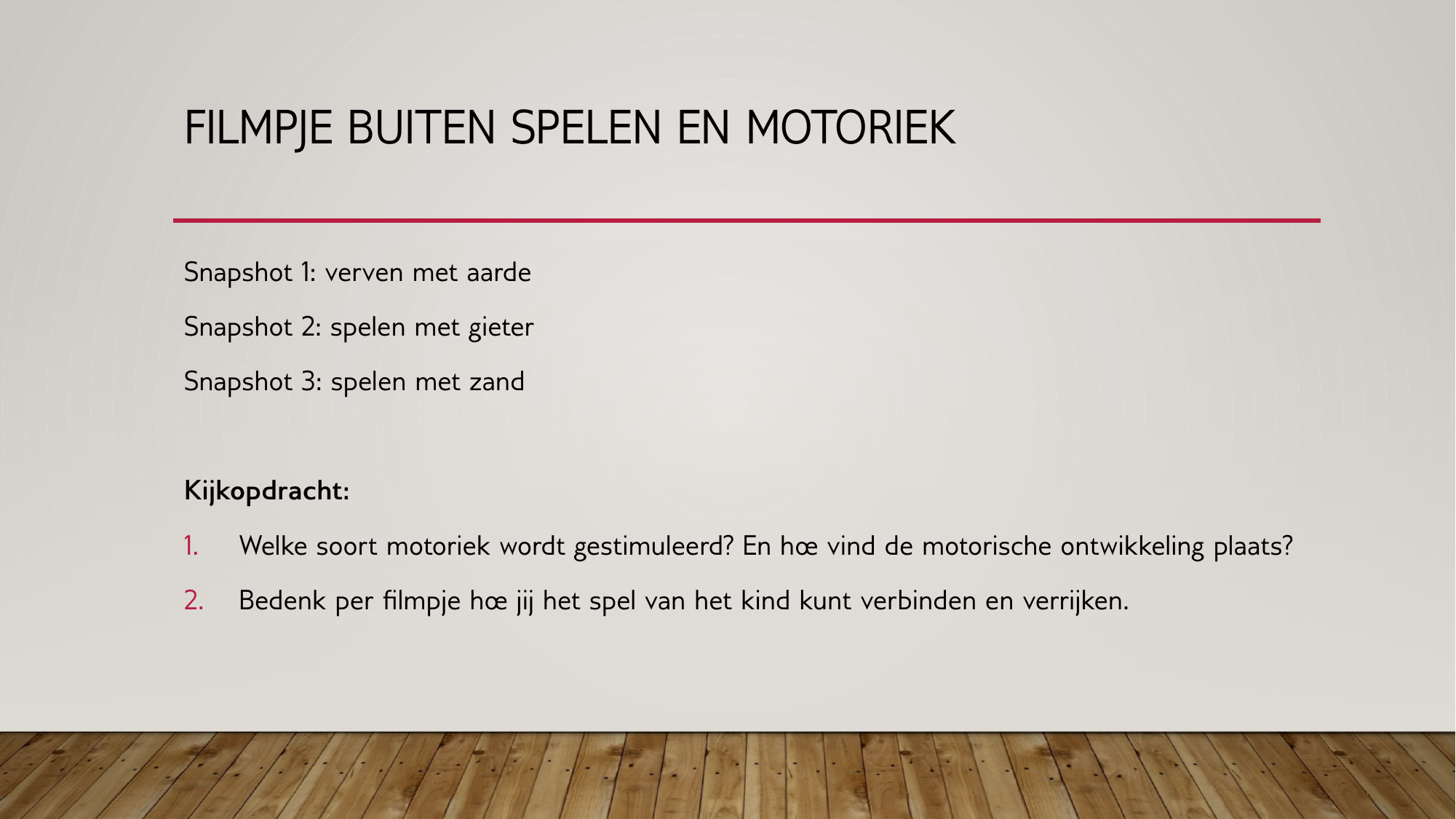

# Filmpje Buiten spelen en motoriek
Snapshot 1: verven met aarde
Snapshot 2: spelen met gieter
Snapshot 3: spelen met zand

Kijkopdracht:
Welke soort motoriek wordt gestimuleerd? En hoe vind de motorische ontwikkeling plaats?
Bedenk per filmpje hoe jij het spel van het kind kunt verbinden en verrijken.